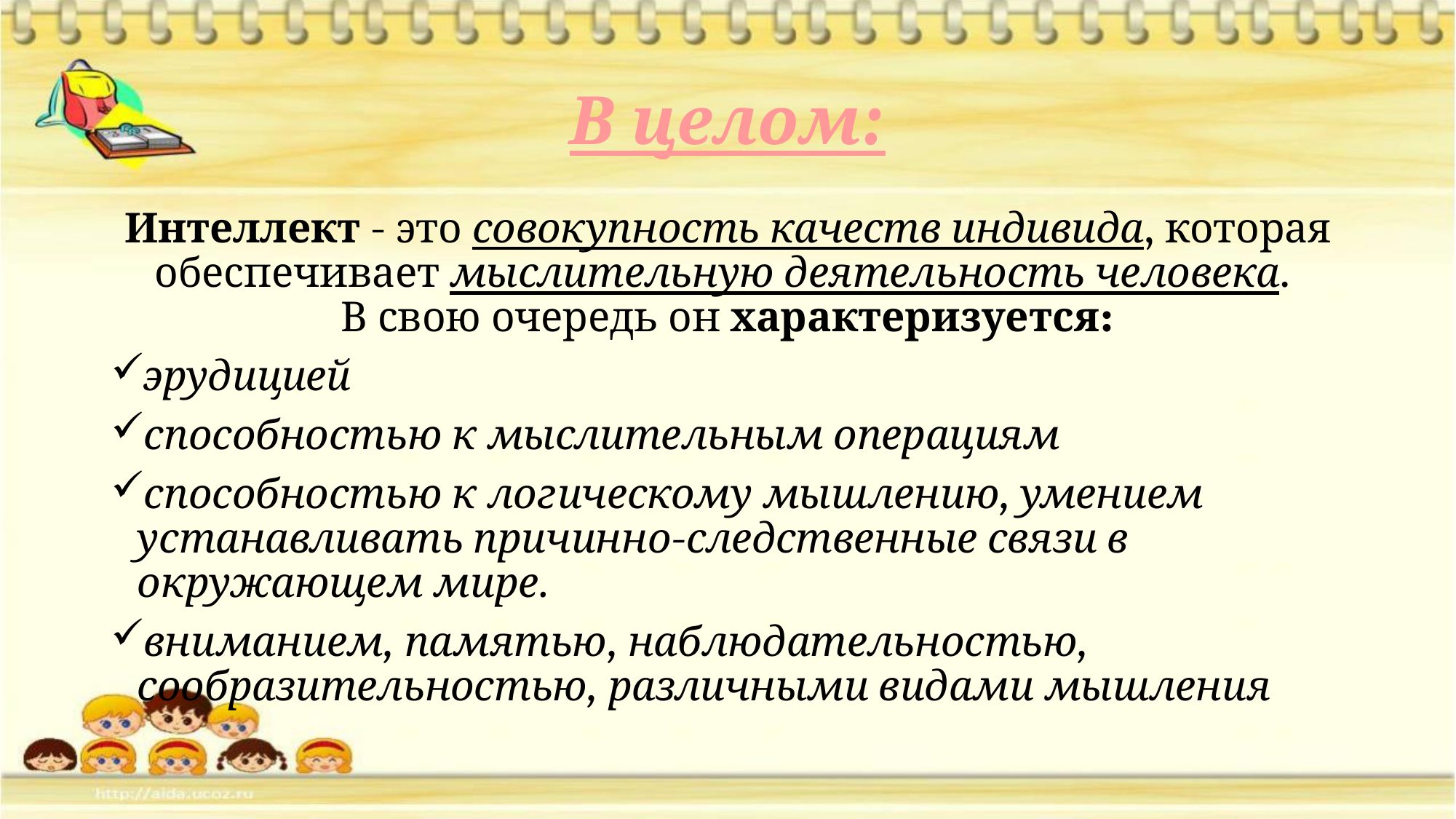

# В целом:
Интеллект - это совокупность качеств индивида, которая обеспечивает мыслительную деятельность человека.
В свою очередь он характеризуется:
эрудицией
способностью к мыслительным операциям
способностью к логическому мышлению, умением устанавливать причинно-следственные связи в окружающем мире.
вниманием, памятью, наблюдательностью, сообразительностью, различными видами мышления